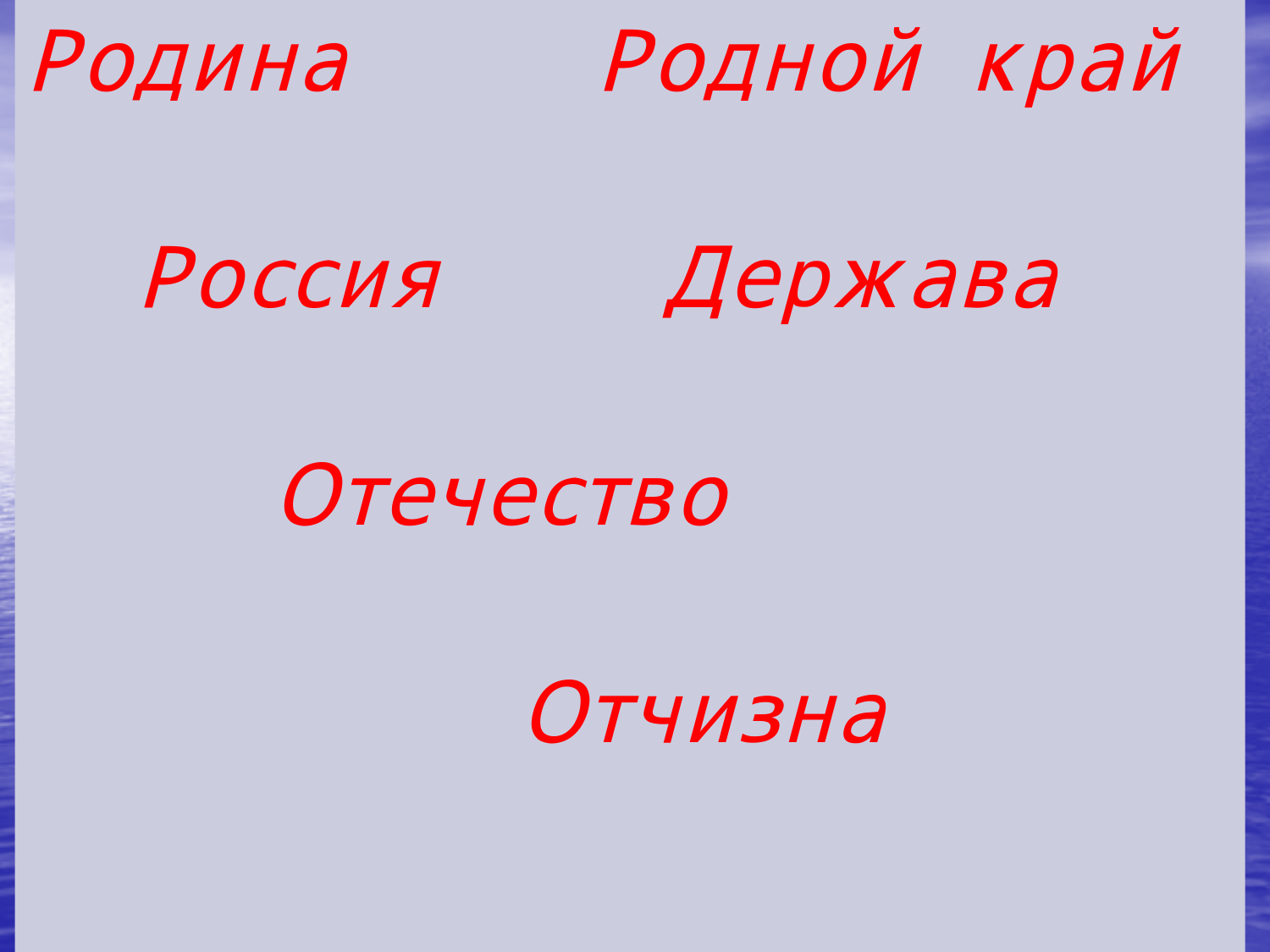

Родина          Родной  край

     Россия         Держава

          Отечество

                    Отчизна